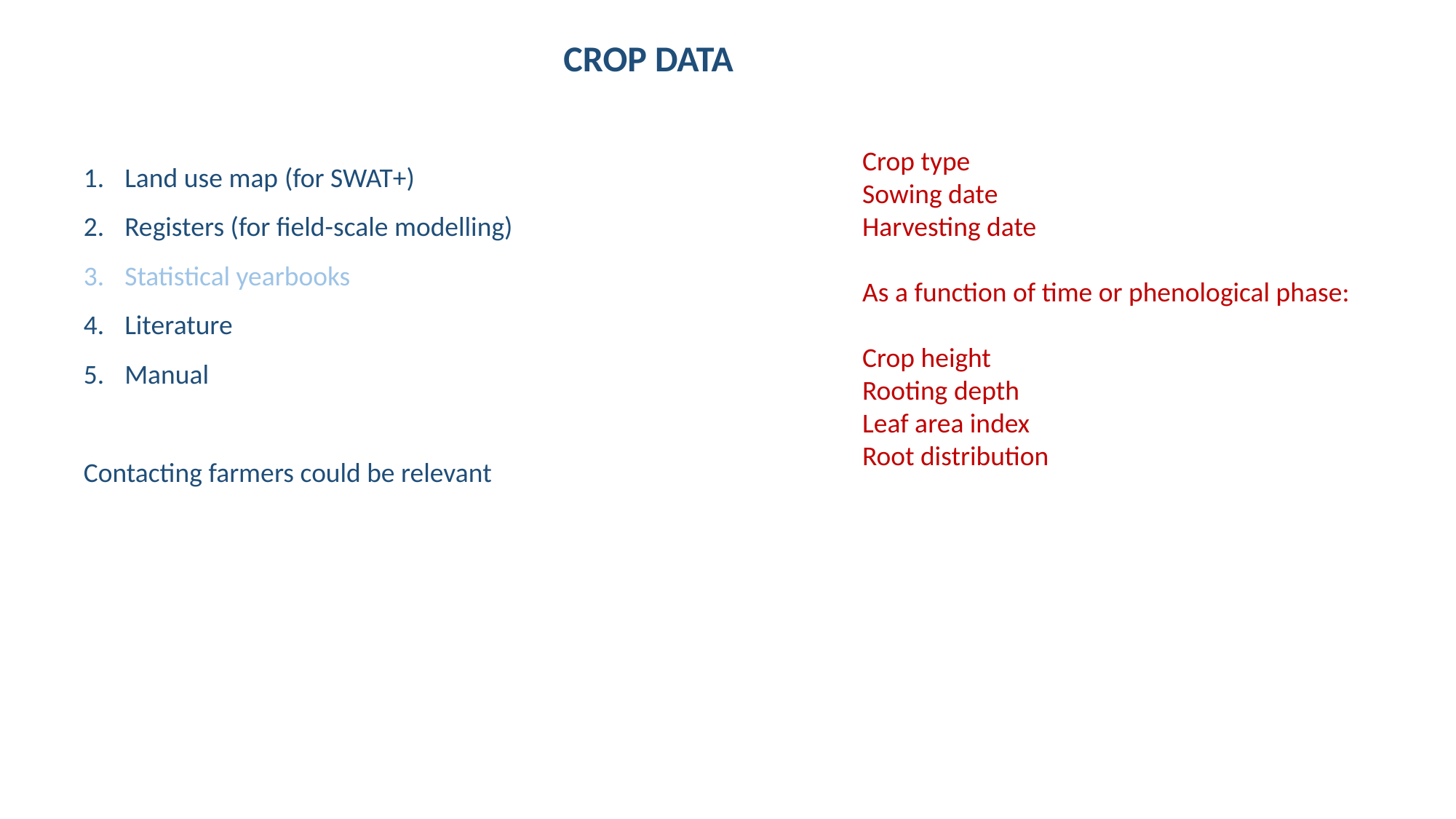

CROP DATA
Land use map (for SWAT+)
Registers (for field-scale modelling)
Statistical yearbooks
Literature
Manual

Contacting farmers could be relevant

Crop type
Sowing date
Harvesting date

As a function of time or phenological phase:

Crop height
Rooting depth
Leaf area index
Root distribution